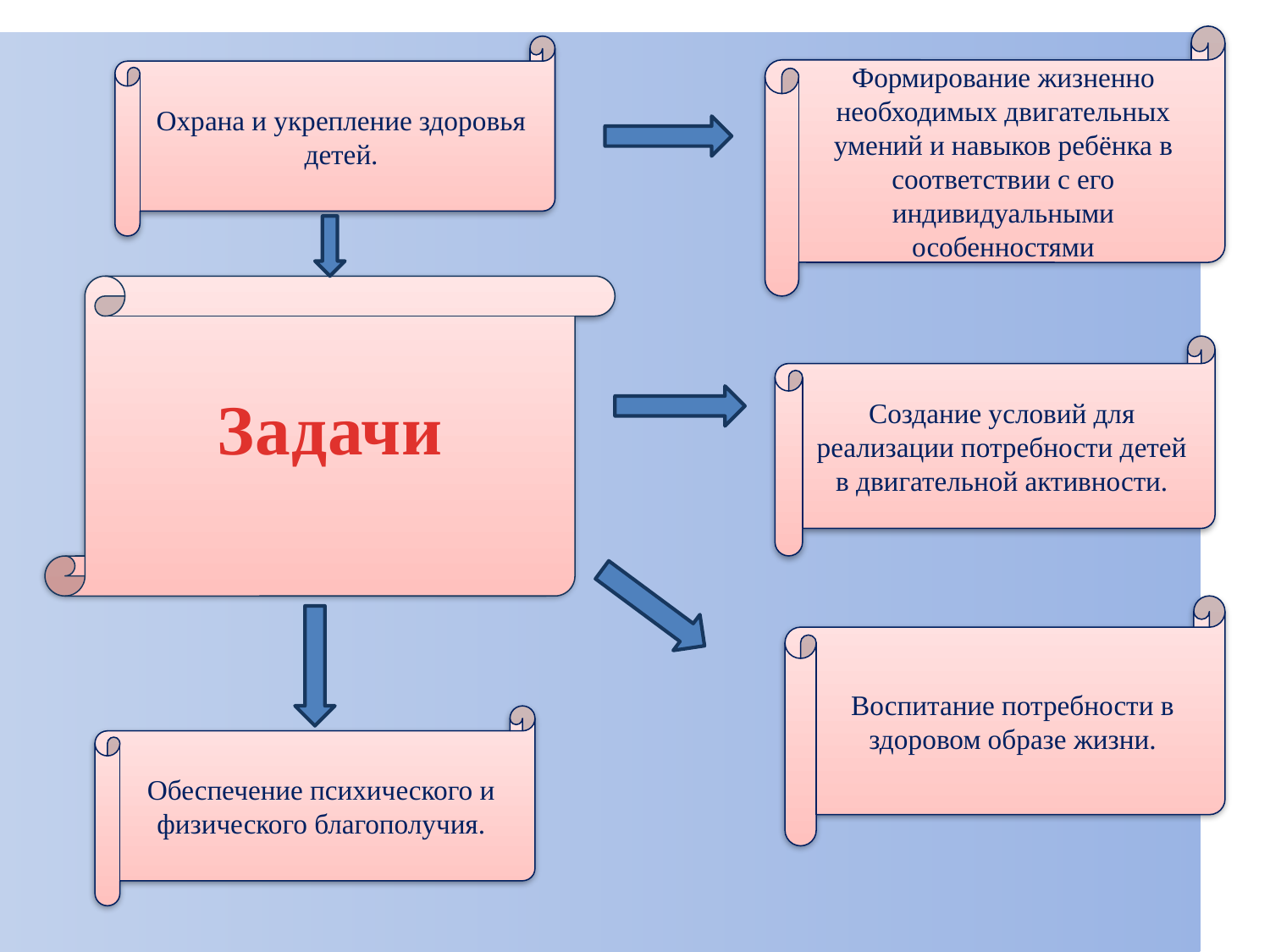

Формирование жизненно необходимых двигательных умений и навыков ребёнка в соответствии с его индивидуальными особенностями

Охрана и укрепление здоровья детей.

Задачи

Создание условий для реализации потребности детей в двигательной активности.

Воспитание потребности в здоровом образе жизни.

Обеспечение психического и физического благополучия.